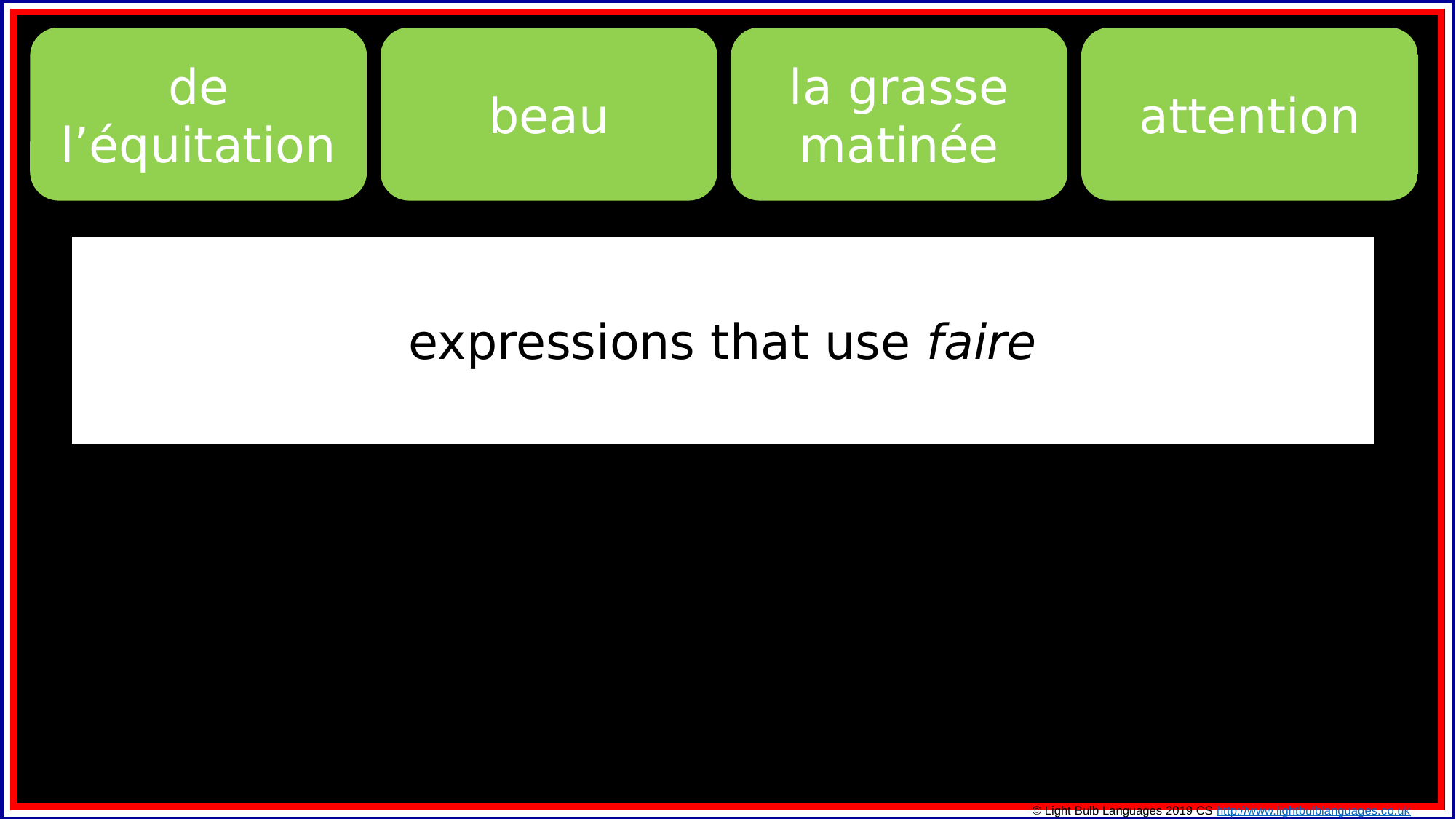

de l’équitation
beau
la grasse matinée
attention
expressions that use faire
© Light Bulb Languages 2019 CS http://www.lightbulblanguages.co.uk